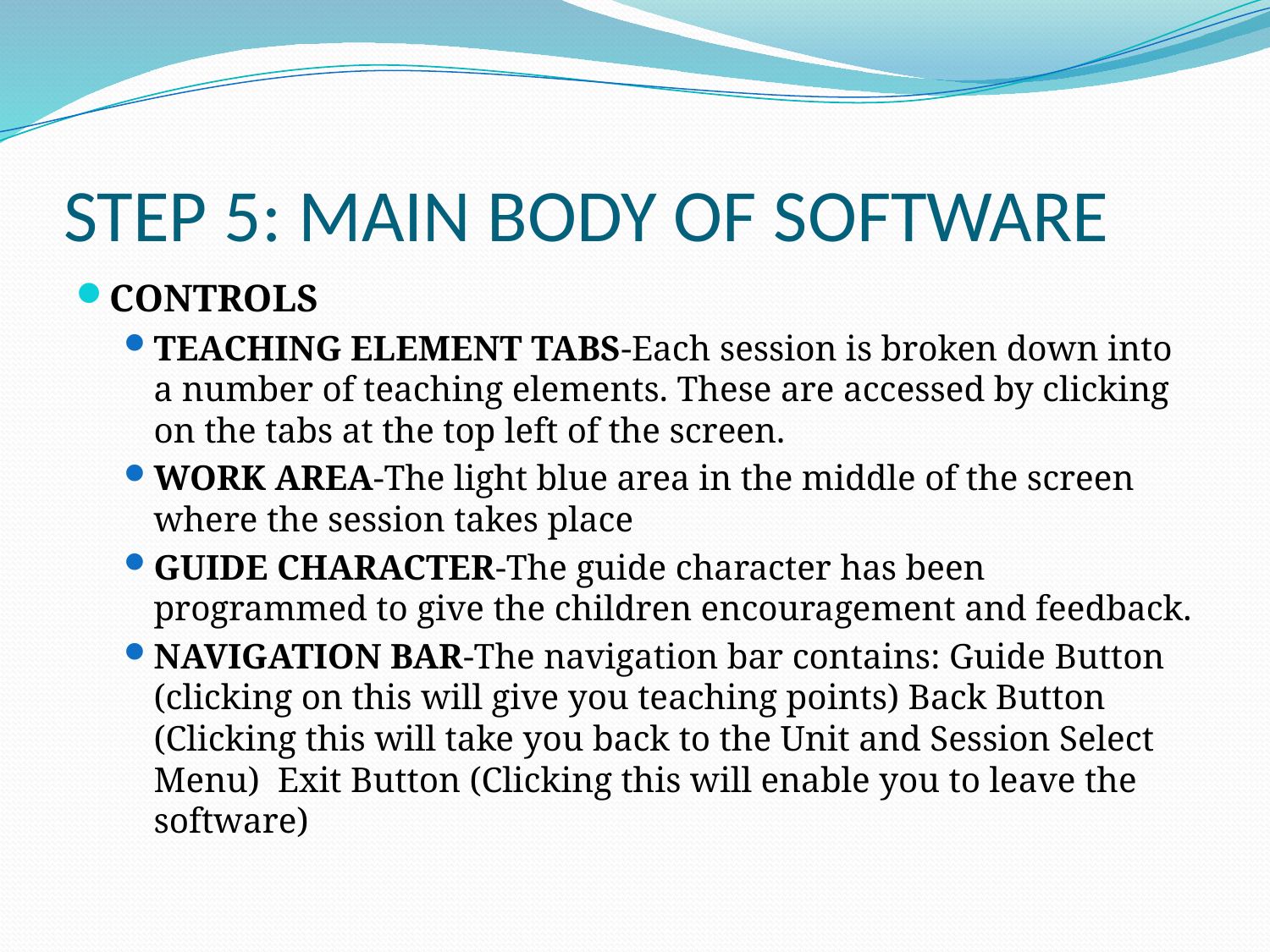

# STEP 5: MAIN BODY OF SOFTWARE
CONTROLS
TEACHING ELEMENT TABS-Each session is broken down into a number of teaching elements. These are accessed by clicking on the tabs at the top left of the screen.
WORK AREA-The light blue area in the middle of the screen where the session takes place
GUIDE CHARACTER-The guide character has been programmed to give the children encouragement and feedback.
NAVIGATION BAR-The navigation bar contains: Guide Button (clicking on this will give you teaching points) Back Button (Clicking this will take you back to the Unit and Session Select Menu)  Exit Button (Clicking this will enable you to leave the software)